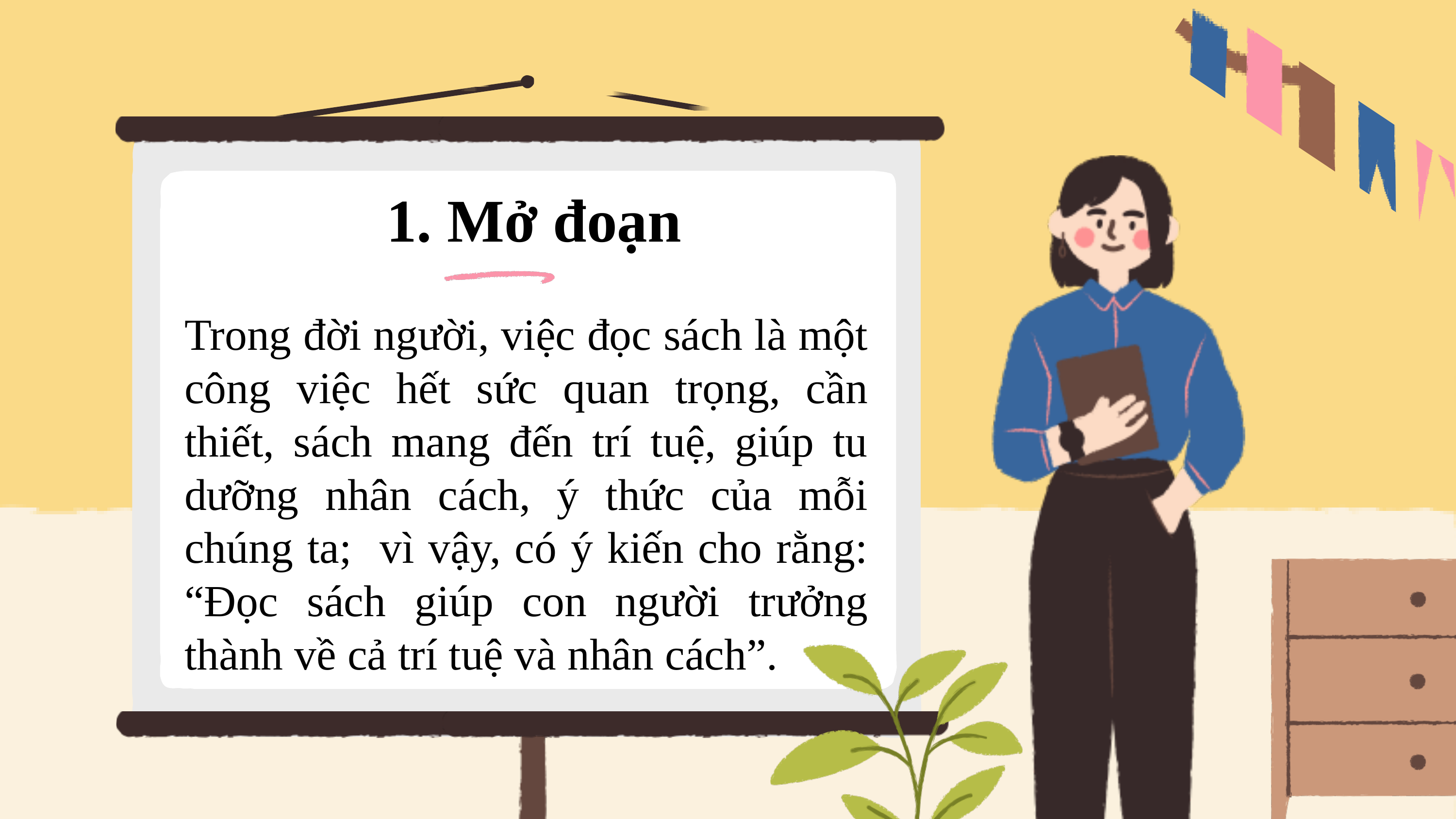

1. Mở đoạn

Trong đời người, việc đọc sách là một công việc hết sức quan trọng, cần thiết, sách mang đến trí tuệ, giúp tu dưỡng nhân cách, ý thức của mỗi chúng ta;  vì vậy, có ý kiến cho rằng: “Đọc sách giúp con người trưởng thành về cả trí tuệ và nhân cách”.